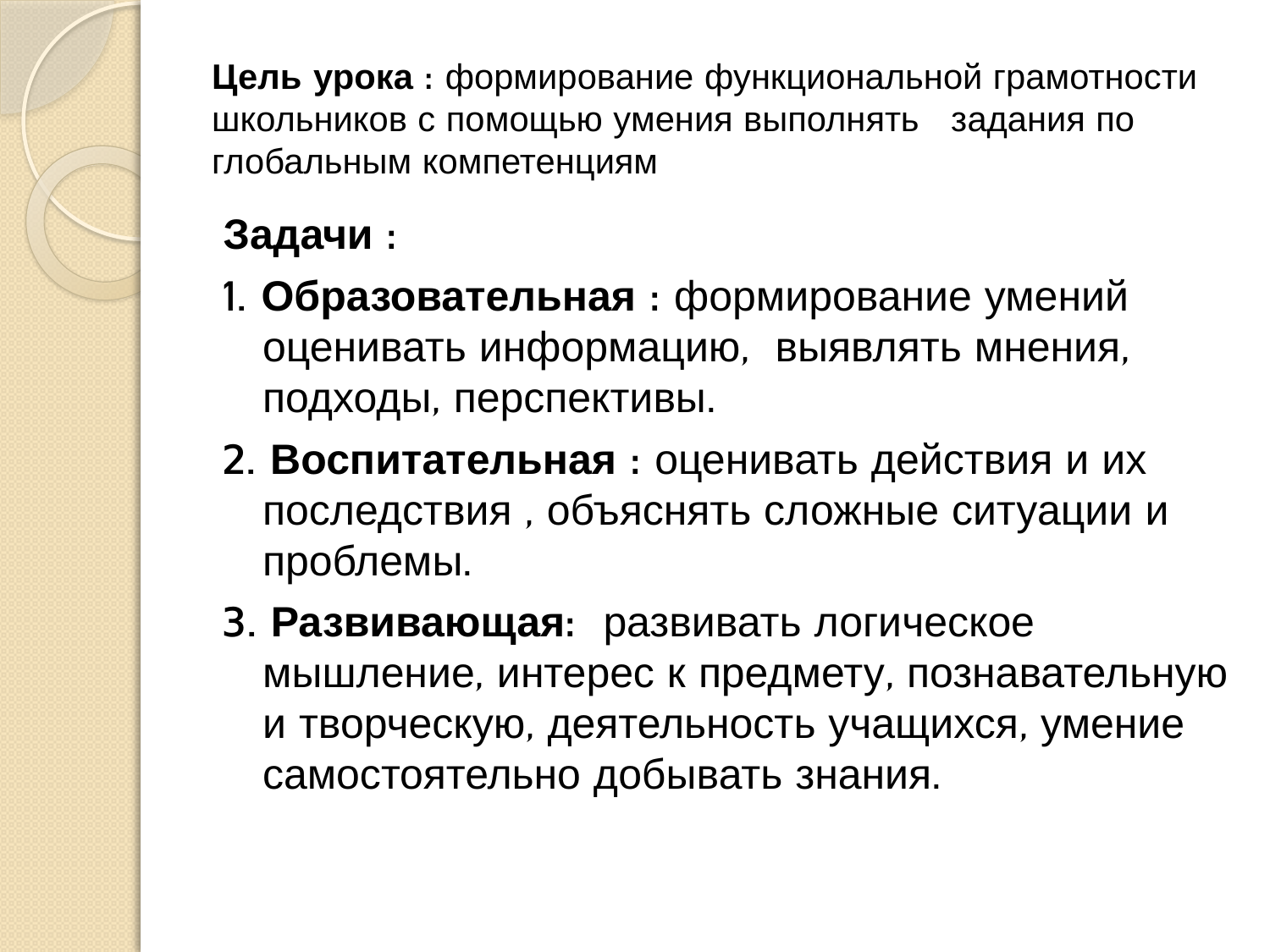

# Цель урока : формирование функциональной грамотности школьников с помощью умения выполнять   задания по глобальным компетенциям
Задачи :
1. Образовательная : формирование умений оценивать информацию,  выявлять мнения, подходы, перспективы.
2. Воспитательная : оценивать действия и их последствия , объяснять сложные ситуации и проблемы.
3. Развивающая:  развивать логическое мышление, интерес к предмету, познавательную и творческую, деятельность учащихся, умение самостоятельно добывать знания.